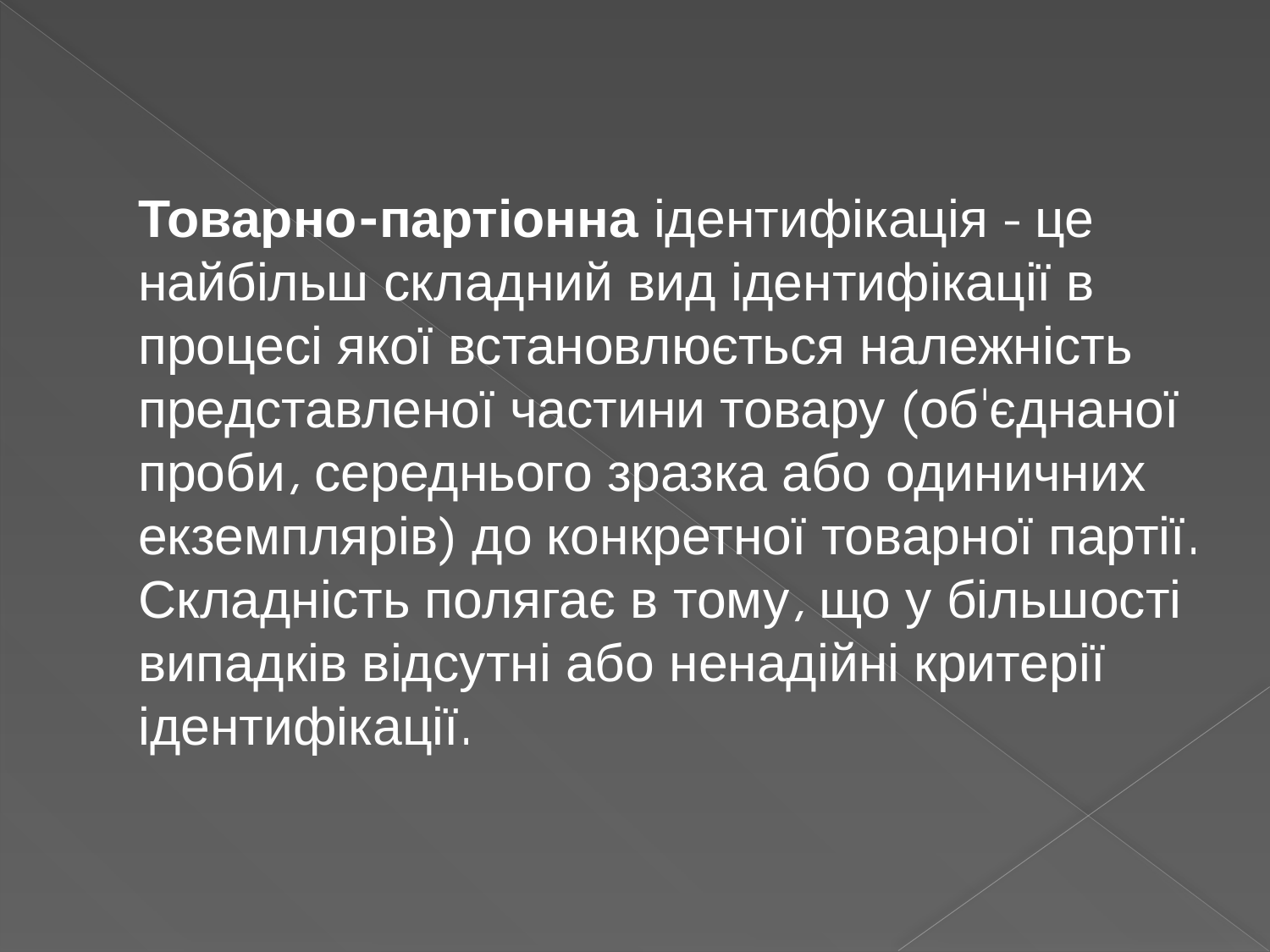

Товарно-партіонна ідентифікація - це найбільш складний вид ідентифікації в процесі якої встановлюється належність представленої частини товару (об'єднаної проби, середнього зразка або одиничних екземплярів) до конкретної товарної партії. Складність полягає в тому, що у більшості випадків відсутні або ненадійні критерії ідентифікації.